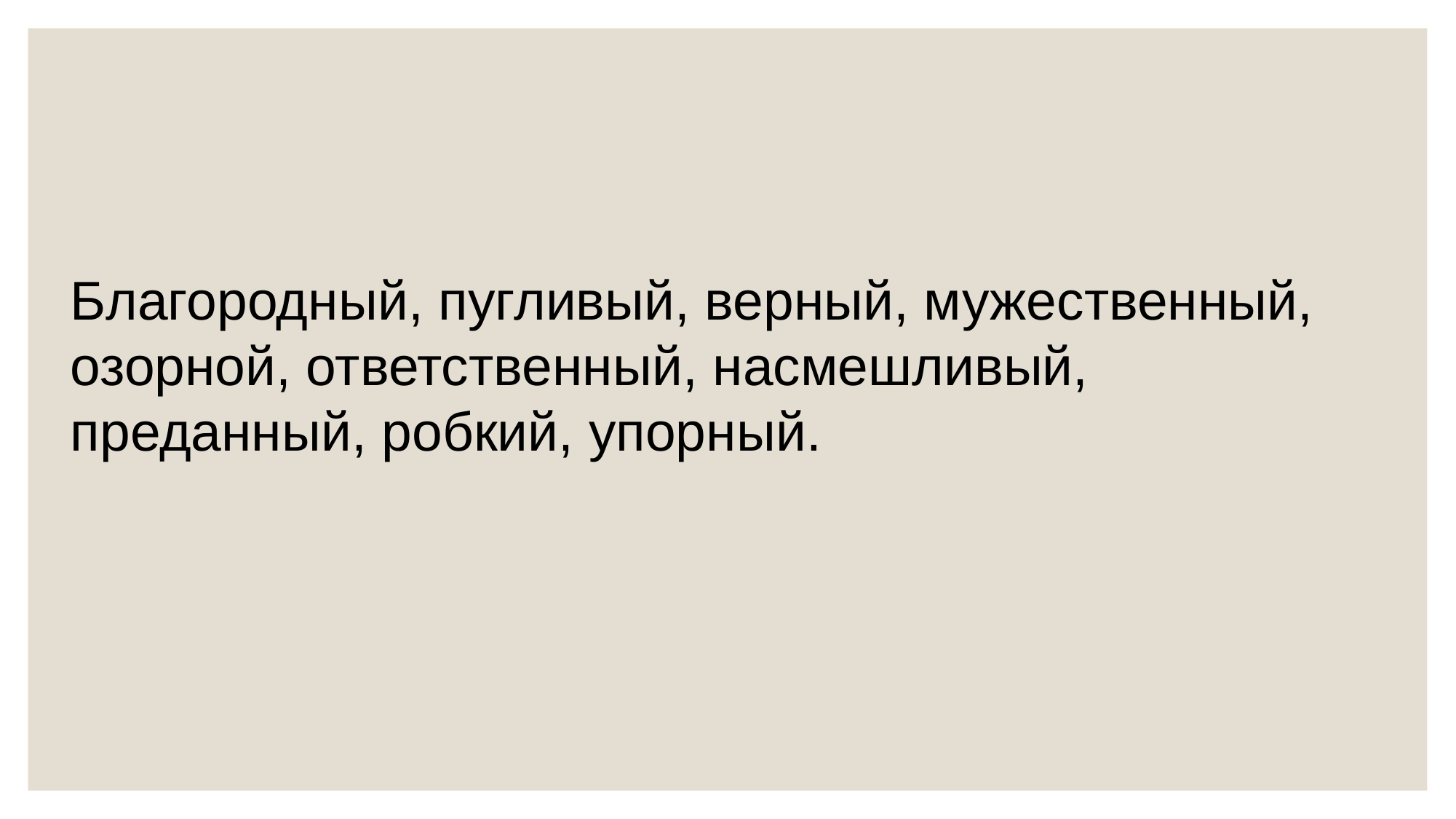

Благородный, пугливый, верный, мужественный, озорной, ответственный, насмешливый, преданный, робкий, упорный.